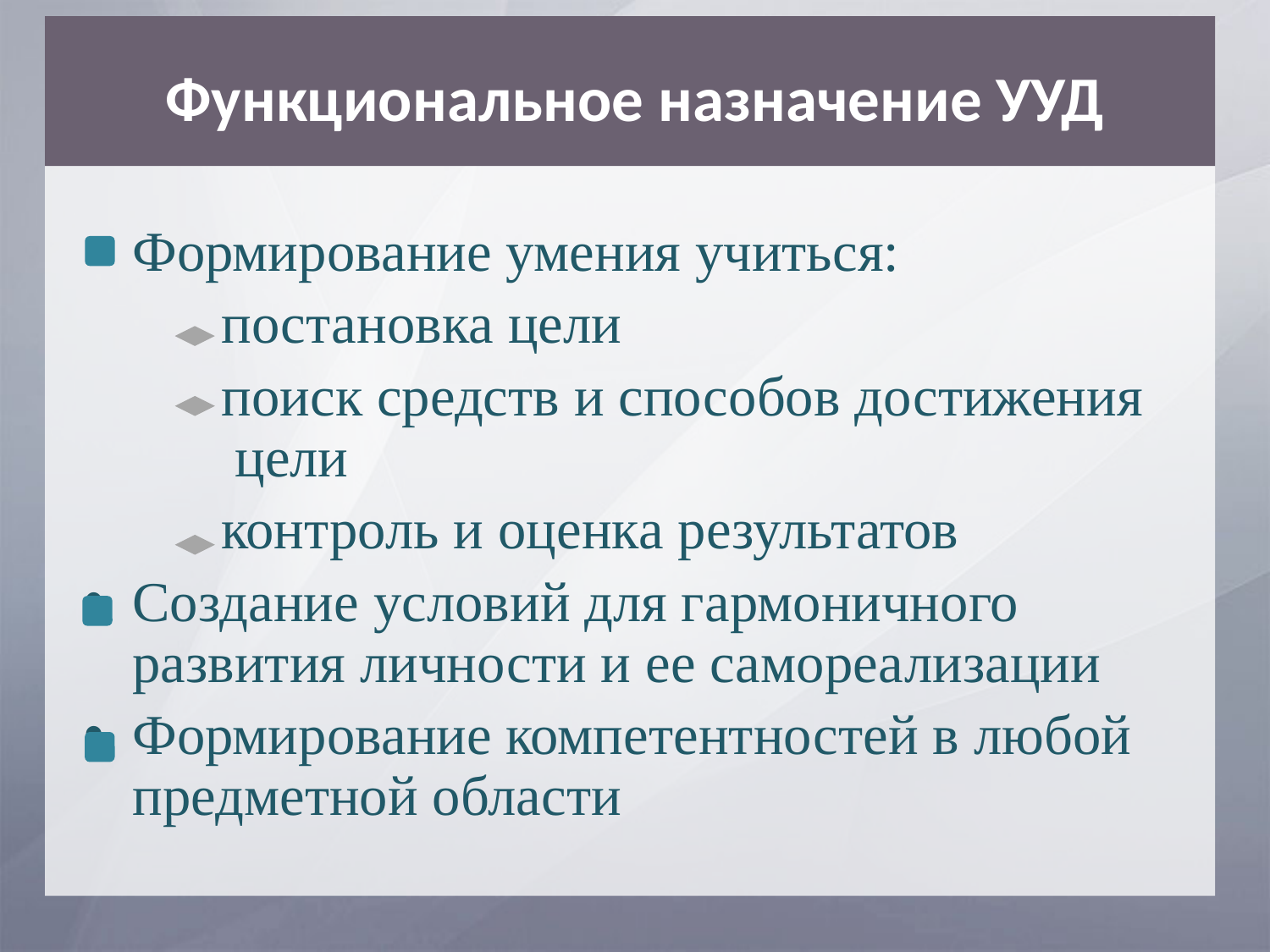

# Функциональное назначение УУД

Формирование умения учиться:
         постановка цели
         поиск средств и способов достижения       	 цели
         контроль и оценка результатов
Создание условий для гармоничного развития личности и ее самореализации
Формирование компетентностей в любой предметной области